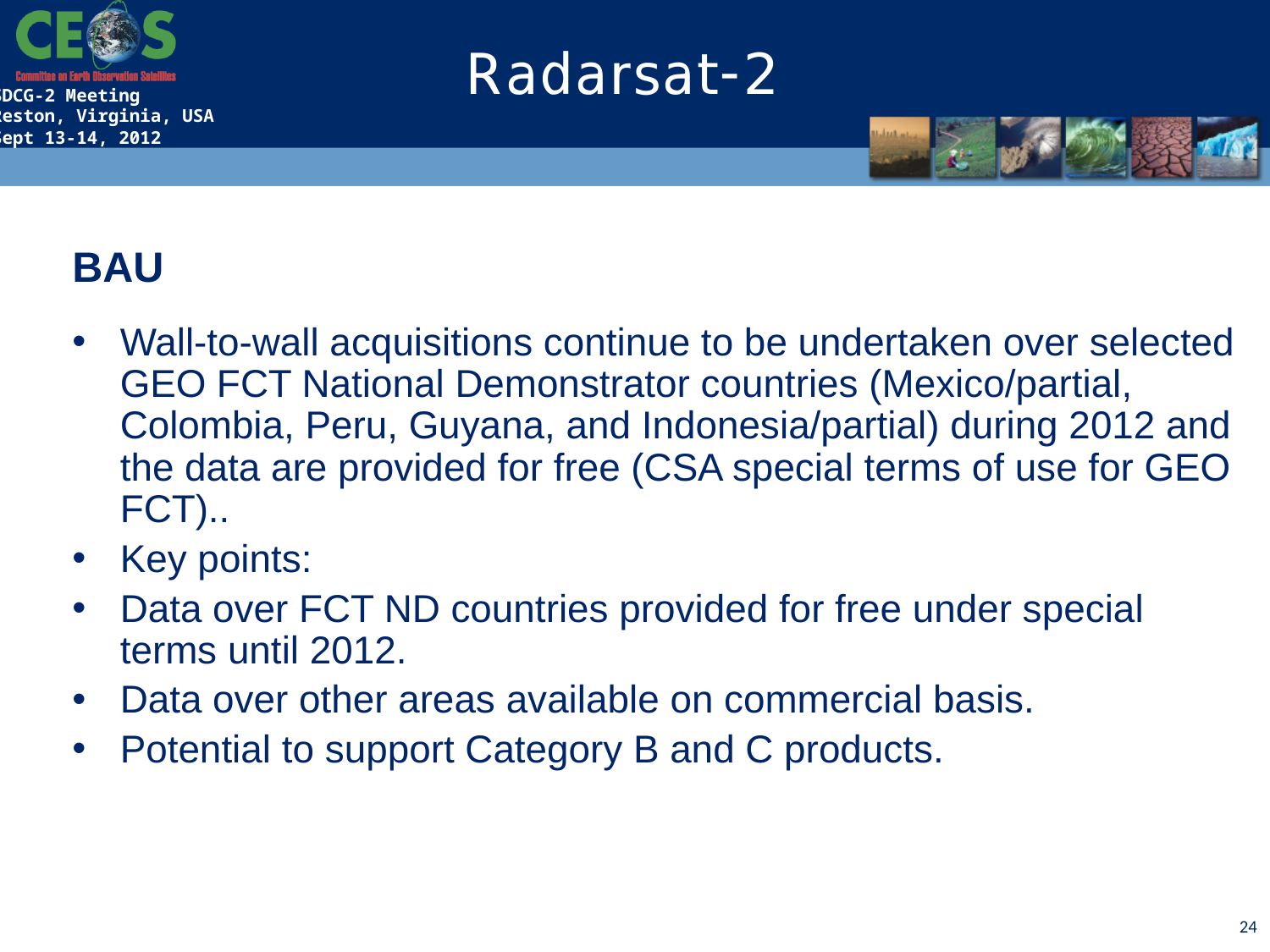

Radarsat-2
BAU

Wall-to-wall acquisitions continue to be undertaken over selected GEO FCT National Demonstrator countries (Mexico/partial, Colombia, Peru, Guyana, and Indonesia/partial) during 2012 and the data are provided for free (CSA special terms of use for GEO FCT)..
Key points:
Data over FCT ND countries provided for free under special terms until 2012.
Data over other areas available on commercial basis.
Potential to support Category B and C products.
24